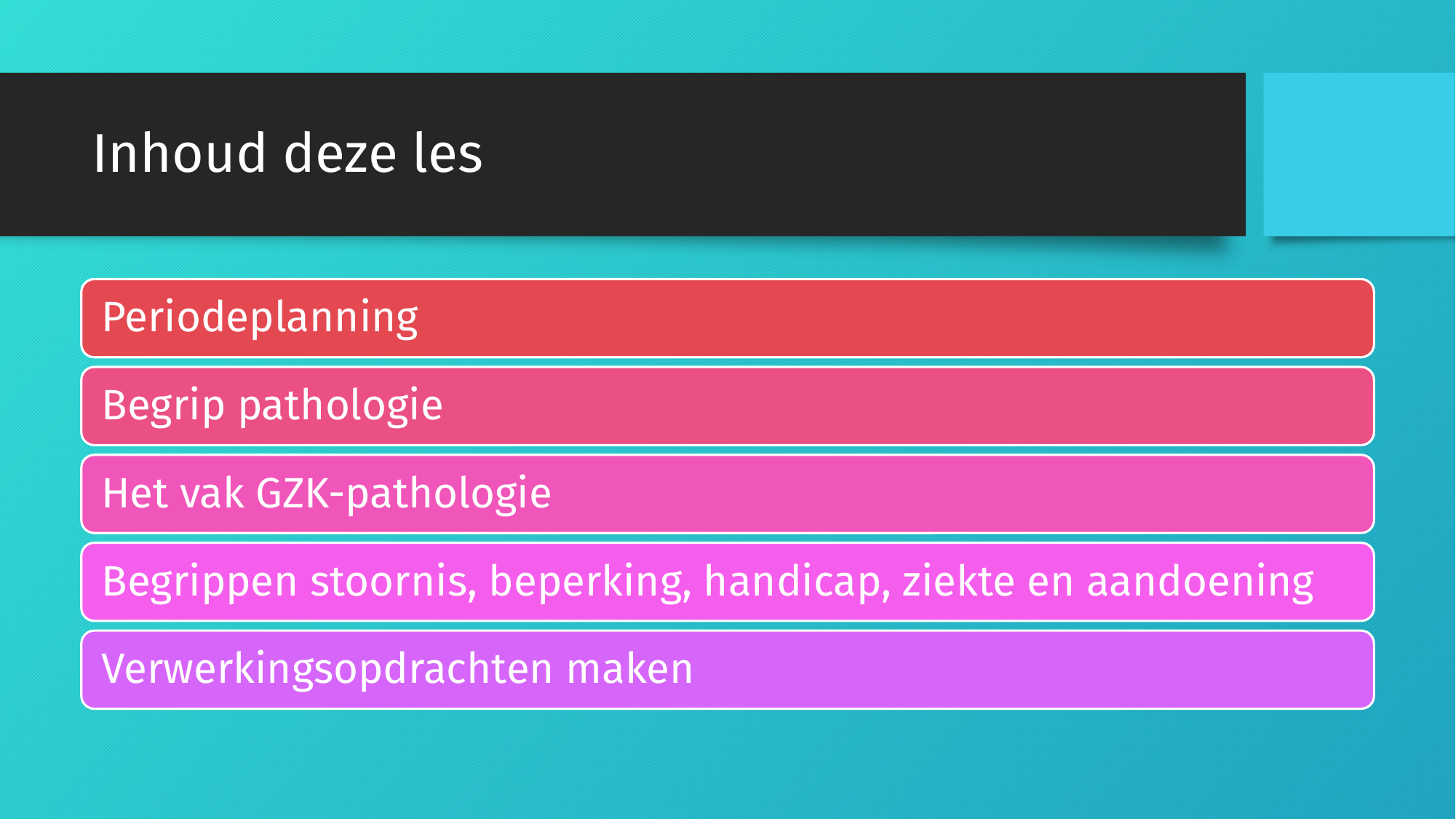

# Inhoud deze les
Periodeplanning
Begrip pathologie
Het vak GZK-pathologie
Begrippen stoornis, beperking, handicap, ziekte en aandoening
Verwerkingsopdrachten maken